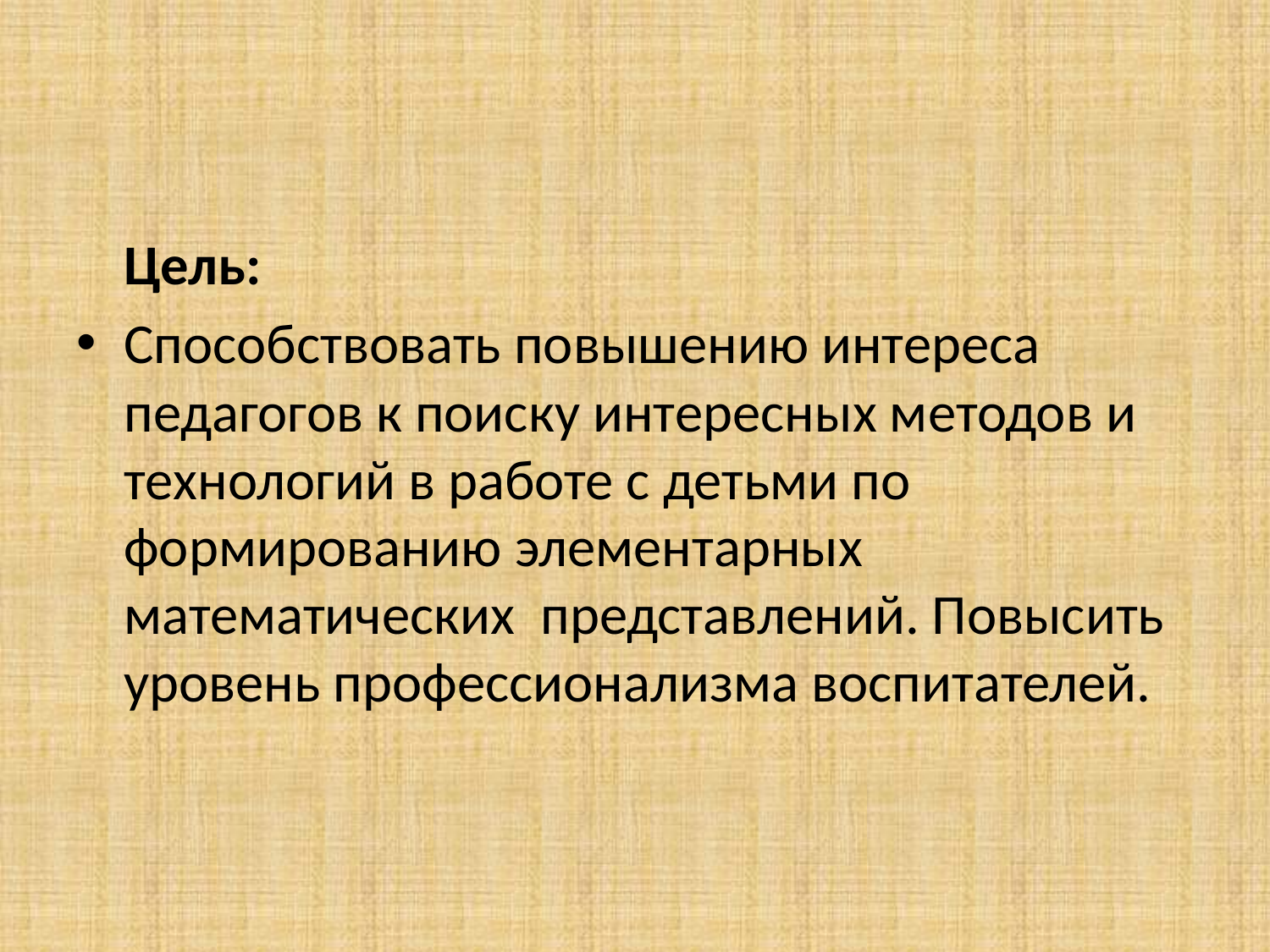

#
	Цель:
Способствовать повышению интереса педагогов к поиску интересных методов и технологий в работе с детьми по формированию элементарных математических  представлений. Повысить уровень профессионализма воспитателей.